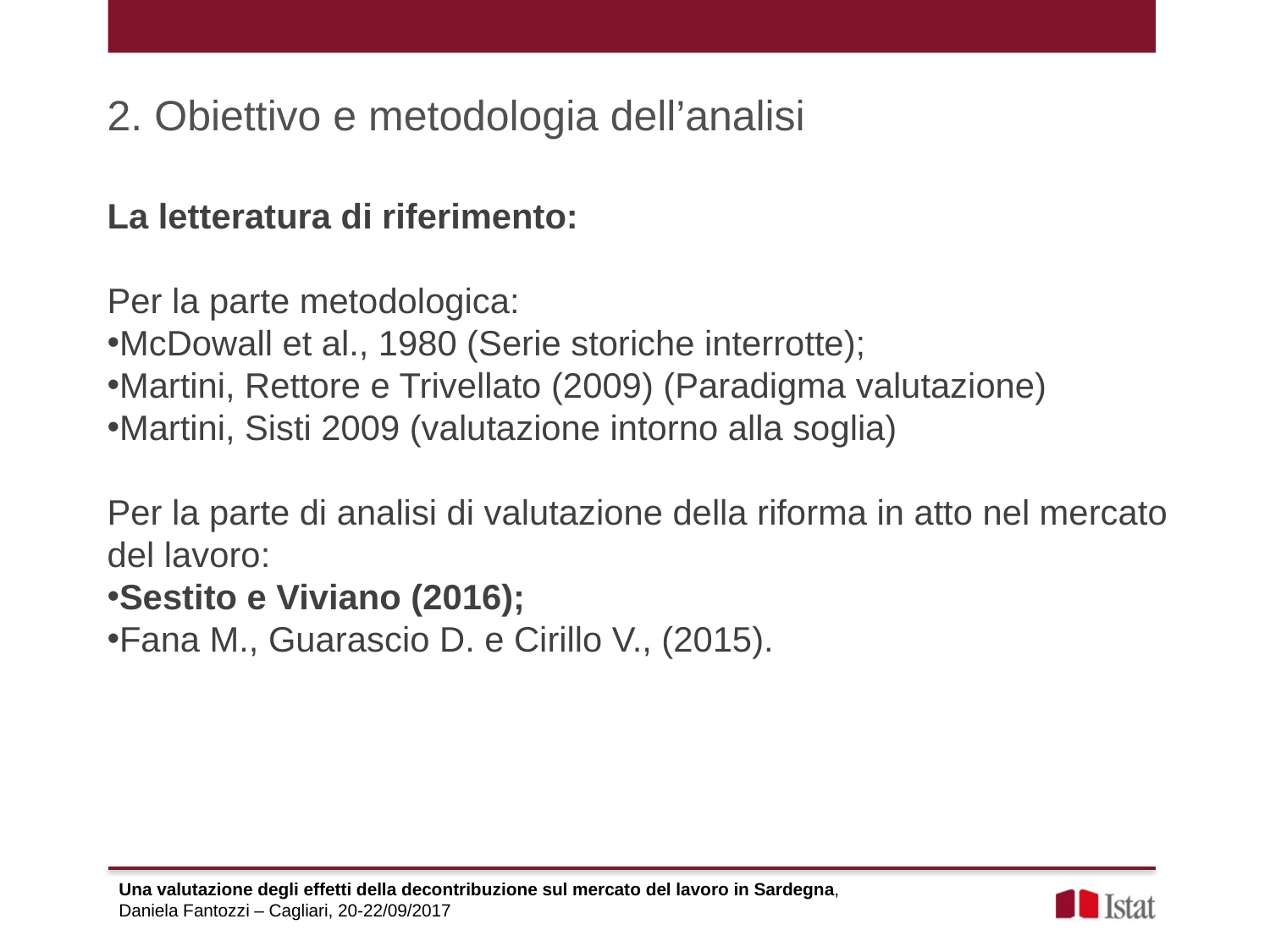

2. Obiettivo e metodologia dell’analisi
La letteratura di riferimento:

Per la parte metodologica:
McDowall et al., 1980 (Serie storiche interrotte);
Martini, Rettore e Trivellato (2009) (Paradigma valutazione)
Martini, Sisti 2009 (valutazione intorno alla soglia)

Per la parte di analisi di valutazione della riforma in atto nel mercato del lavoro:
Sestito e Viviano (2016);
Fana M., Guarascio D. e Cirillo V., (2015).

Una valutazione degli effetti della decontribuzione sul mercato del lavoro in Sardegna,
Daniela Fantozzi – Cagliari, 20-22/09/2017